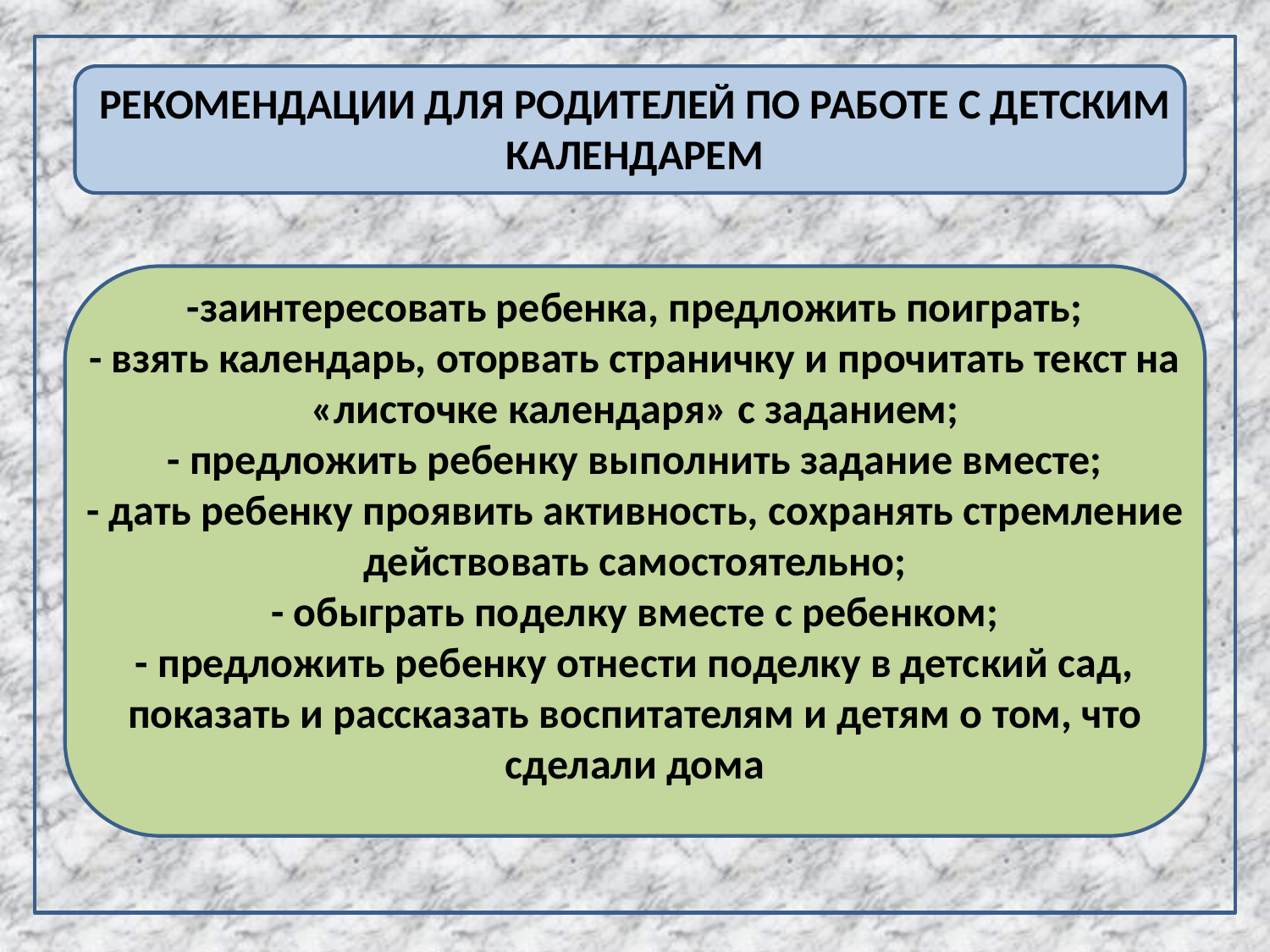

# РЕКОМЕНДАЦИИ ДЛЯ РОДИТЕЛЕЙ ПО РАБОТЕ С ДЕТСКИМ КАЛЕНДАРЕМ -заинтересовать ребенка, предложить поиграть; - взять календарь, оторвать страничку и прочитать текст на «листочке календаря» с заданием; - предложить ребенку выполнить задание вместе; - дать ребенку проявить активность, сохранять стремление действовать самостоятельно; - обыграть поделку вместе с ребенком; - предложить ребенку отнести поделку в детский сад, показать и рассказать воспитателям и детям о том, что сделали дома